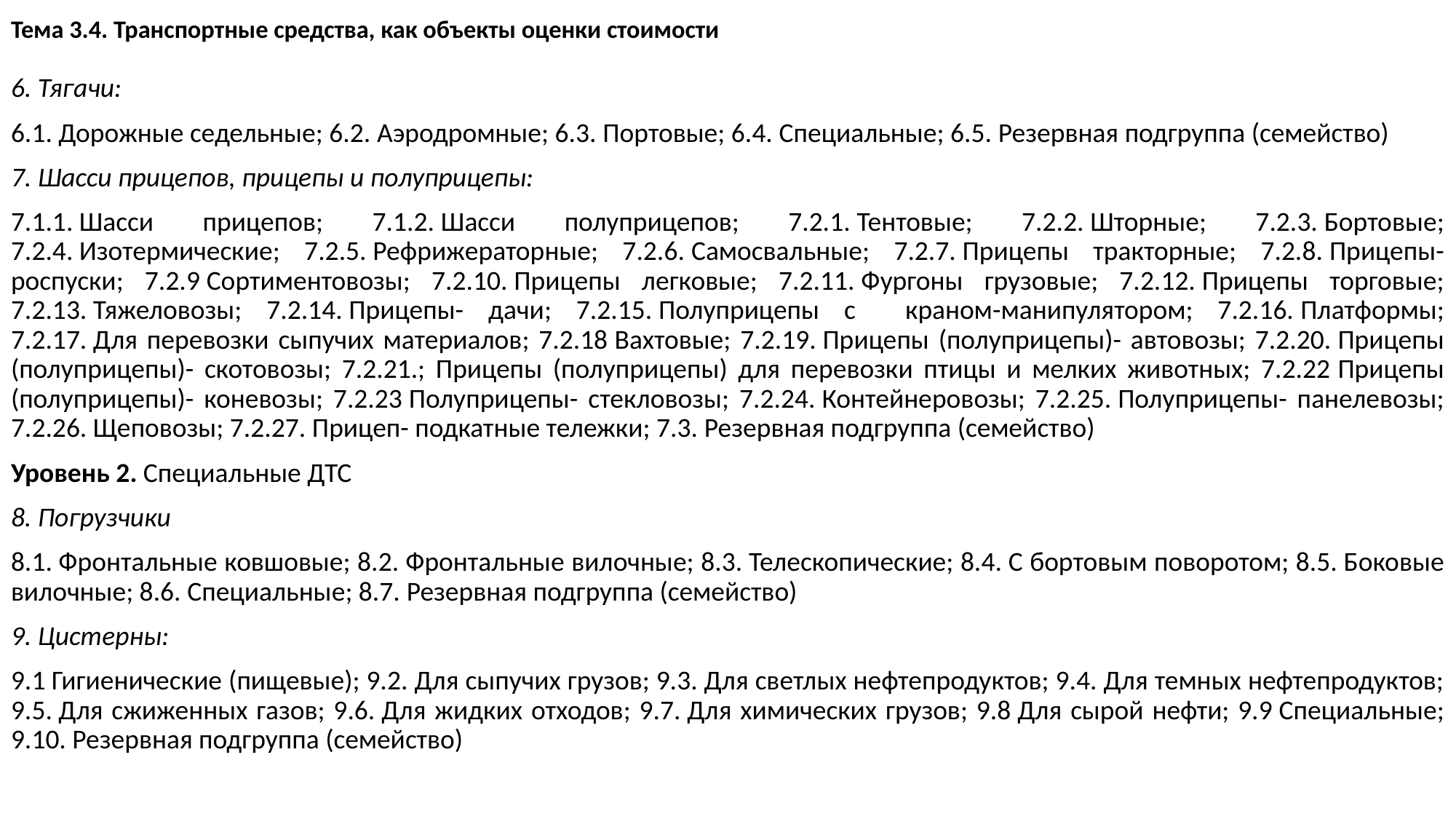

# Тема 3.4. Транспортные средства, как объекты оценки стоимости
6. Тягачи:
6.1. Дорожные седельные; 6.2. Аэродромные; 6.3. Портовые; 6.4. Специальные; 6.5. Резервная подгруппа (семейство)
7. Шасси прицепов, прицепы и полуприцепы:
7.1.1. Шасси прицепов; 7.1.2. Шасси полуприцепов; 7.2.1. Тентовые; 7.2.2. Шторные; 7.2.3. Бортовые; 7.2.4. Изотермические; 7.2.5. Рефрижераторные; 7.2.6. Самосвальные; 7.2.7. Прицепы тракторные; 7.2.8. Прицепы-роспуски; 7.2.9 Сортиментовозы; 7.2.10. Прицепы легковые; 7.2.11. Фургоны грузовые; 7.2.12. Прицепы торговые; 7.2.13. Тяжеловозы; 7.2.14. Прицепы- дачи; 7.2.15. Полуприцепы с  краном-манипулятором; 7.2.16. Платформы; 7.2.17. Для перевозки сыпучих материалов; 7.2.18 Вахтовые; 7.2.19. Прицепы (полуприцепы)- автовозы; 7.2.20. Прицепы (полуприцепы)- скотовозы; 7.2.21.; Прицепы (полуприцепы) для перевозки птицы и мелких животных; 7.2.22 Прицепы (полуприцепы)- коневозы; 7.2.23 Полуприцепы- стекловозы; 7.2.24. Контейнеровозы; 7.2.25. Полуприцепы- панелевозы; 7.2.26. Щеповозы; 7.2.27. Прицеп- подкатные тележки; 7.3. Резервная подгруппа (семейство)
Уровень 2. Специальные ДТС
8. Погрузчики
8.1. Фронтальные ковшовые; 8.2. Фронтальные вилочные; 8.3. Телескопические; 8.4. С бортовым поворотом; 8.5. Боковые вилочные; 8.6. Специальные; 8.7. Резервная подгруппа (семейство)
9. Цистерны:
9.1 Гигиенические (пищевые); 9.2. Для сыпучих грузов; 9.3. Для светлых нефтепродуктов; 9.4. Для темных нефтепродуктов; 9.5. Для сжиженных газов; 9.6. Для жидких отходов; 9.7. Для химических грузов; 9.8 Для сырой нефти; 9.9 Специальные; 9.10. Резервная подгруппа (семейство)